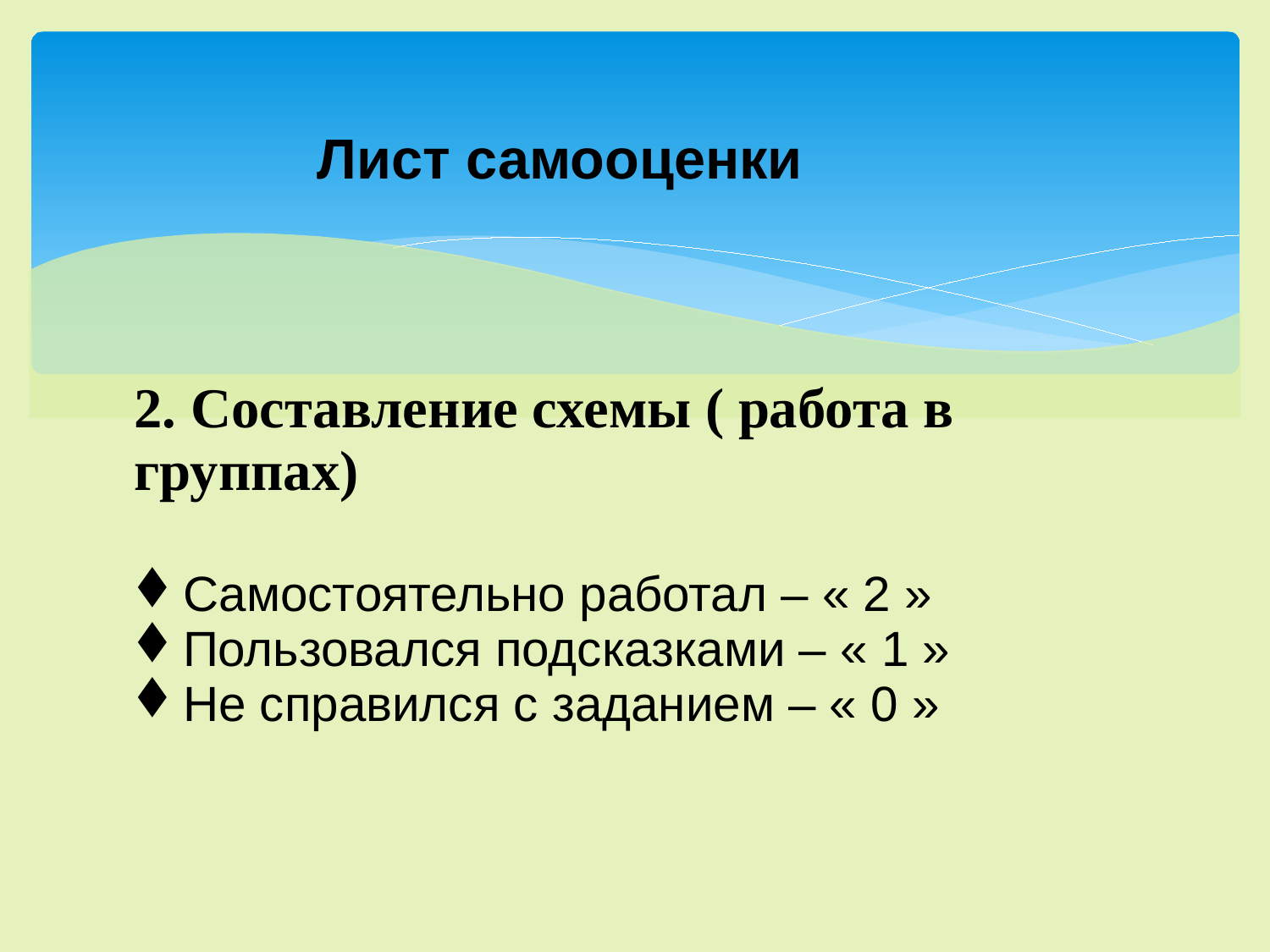

#
 Лист самооценки
2. Составление схемы ( работа в группах)

Самостоятельно работал – « 2 »
Пользовался подсказками – « 1 »
Не справился с заданием – « 0 »